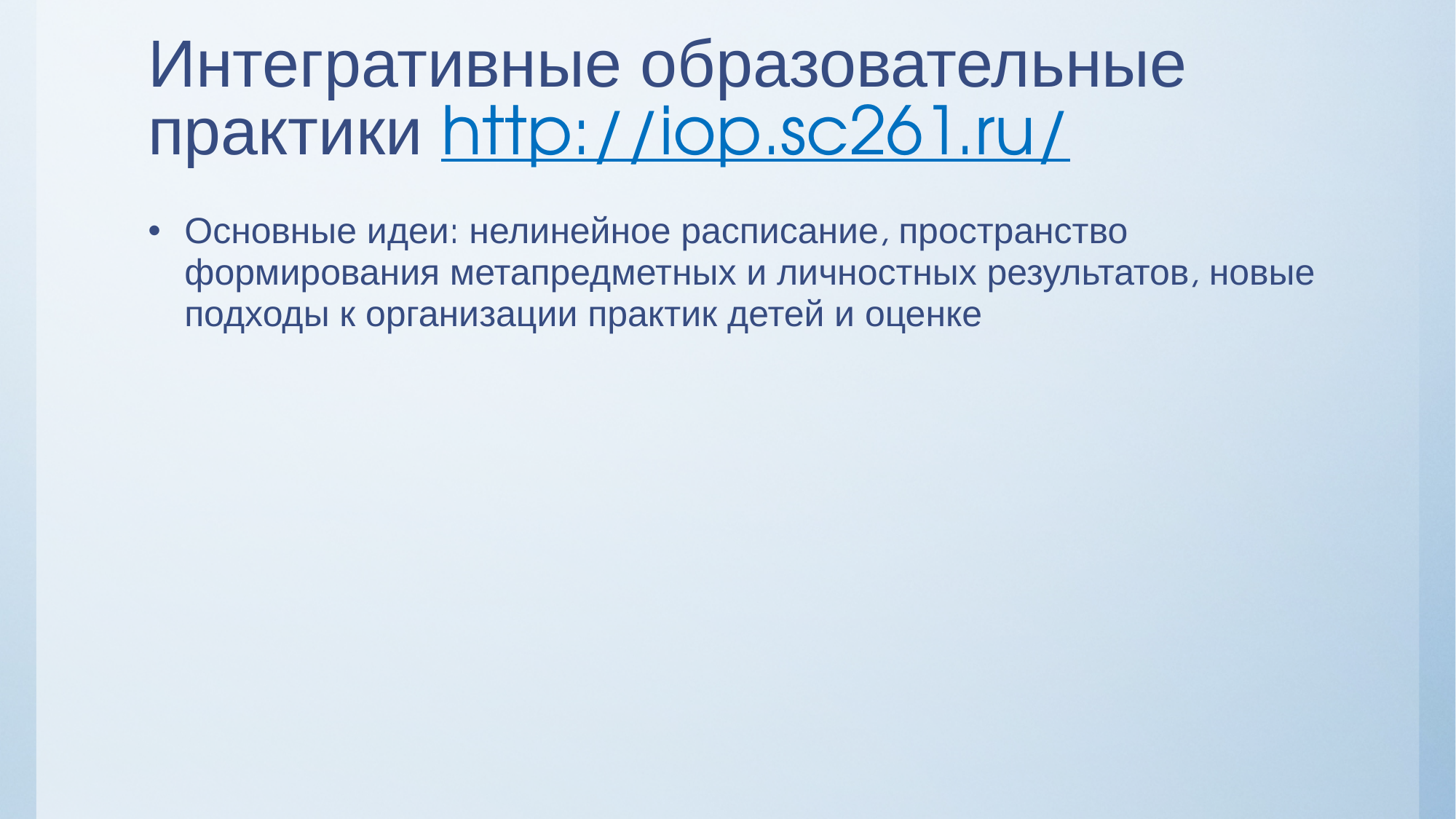

# Интегративные образовательные практики http://iop.sc261.ru/
Основные идеи: нелинейное расписание, пространство формирования метапредметных и личностных результатов, новые подходы к организации практик детей и оценке